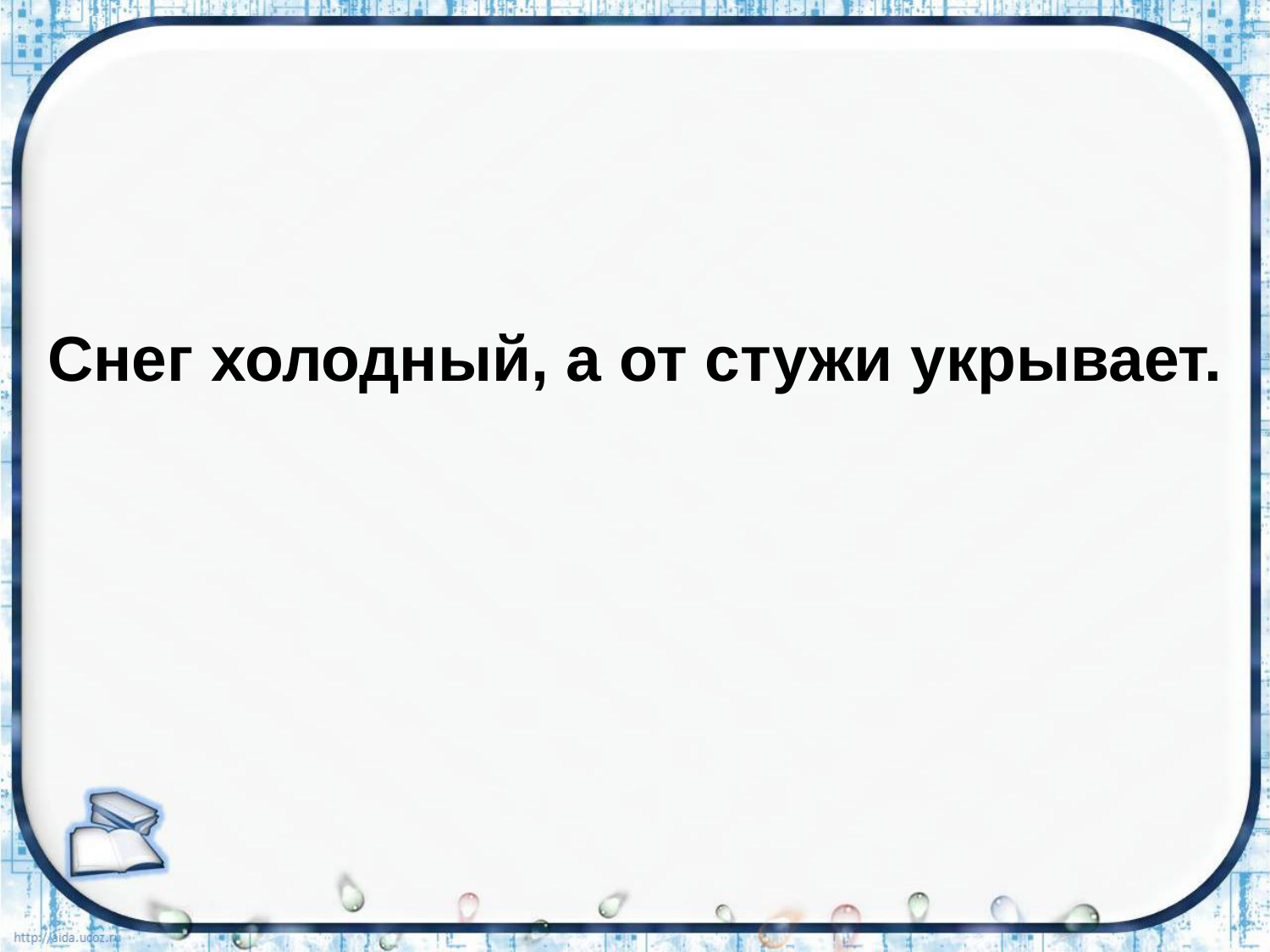

#

Снег холодный, а от стужи укрывает.